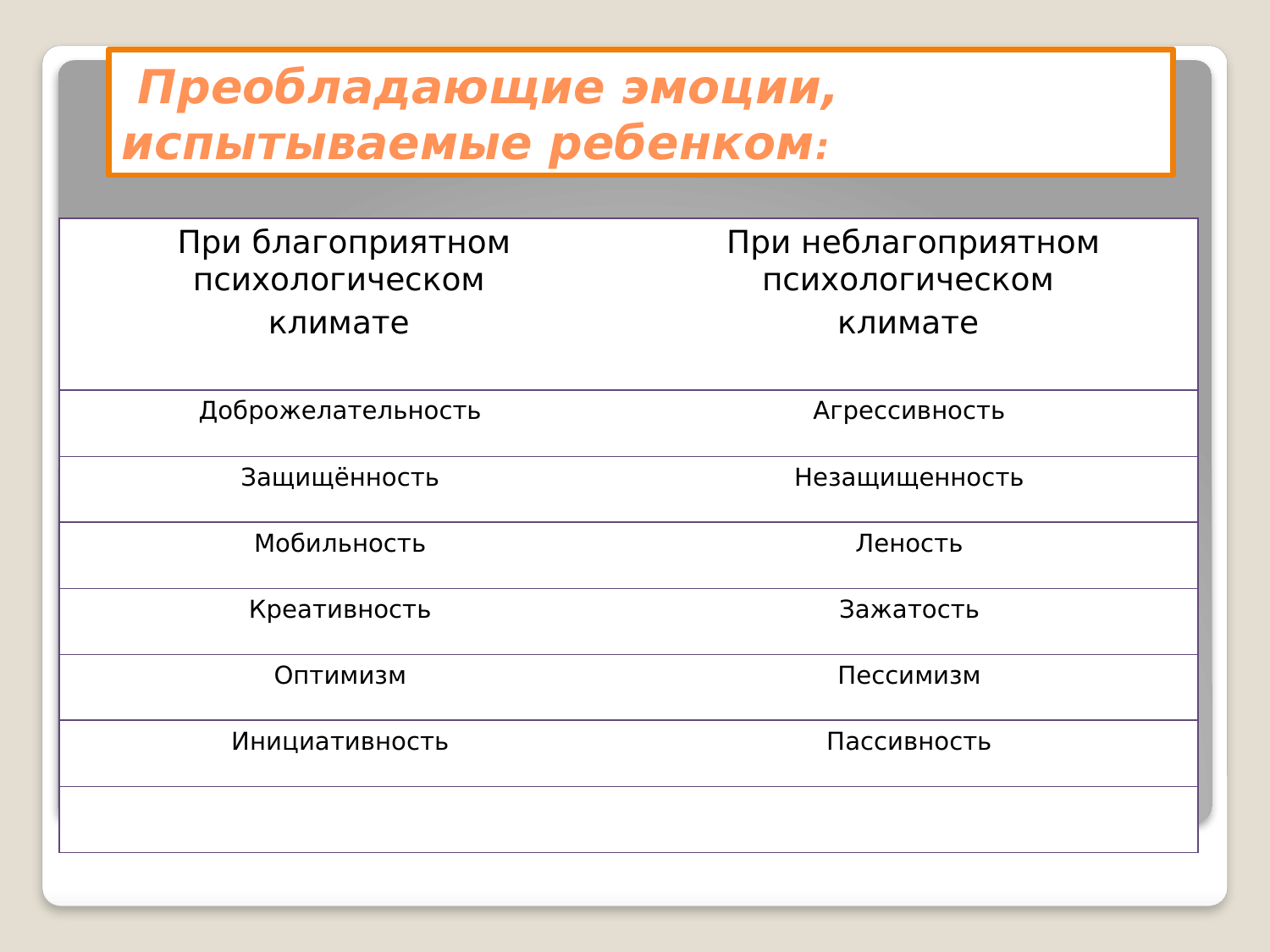

# Преобладающие эмоции,         испытываемые ребенком:
| При благоприятном психологическом климате | При неблагоприятном психологическом климате |
| --- | --- |
| Доброжелательность | Агрессивность |
| Защищённость | Незащищенность |
| Мобильность | Леность |
| Креативность | Зажатость |
| Оптимизм | Пессимизм |
| Инициативность | Пассивность |
|  |  |